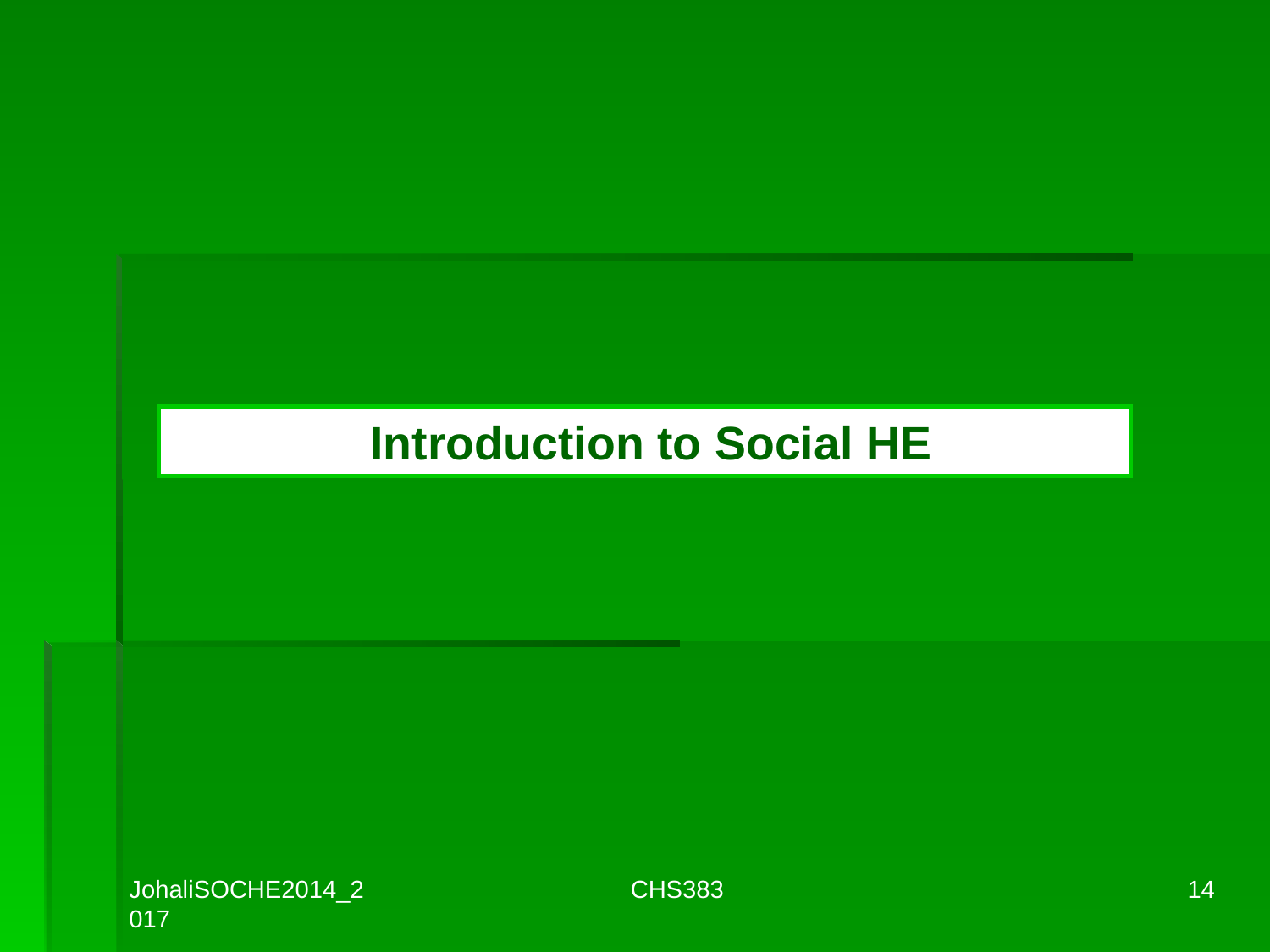

# Introduction to Social HE
JohaliSOCHE2014_2017
CHS383
14